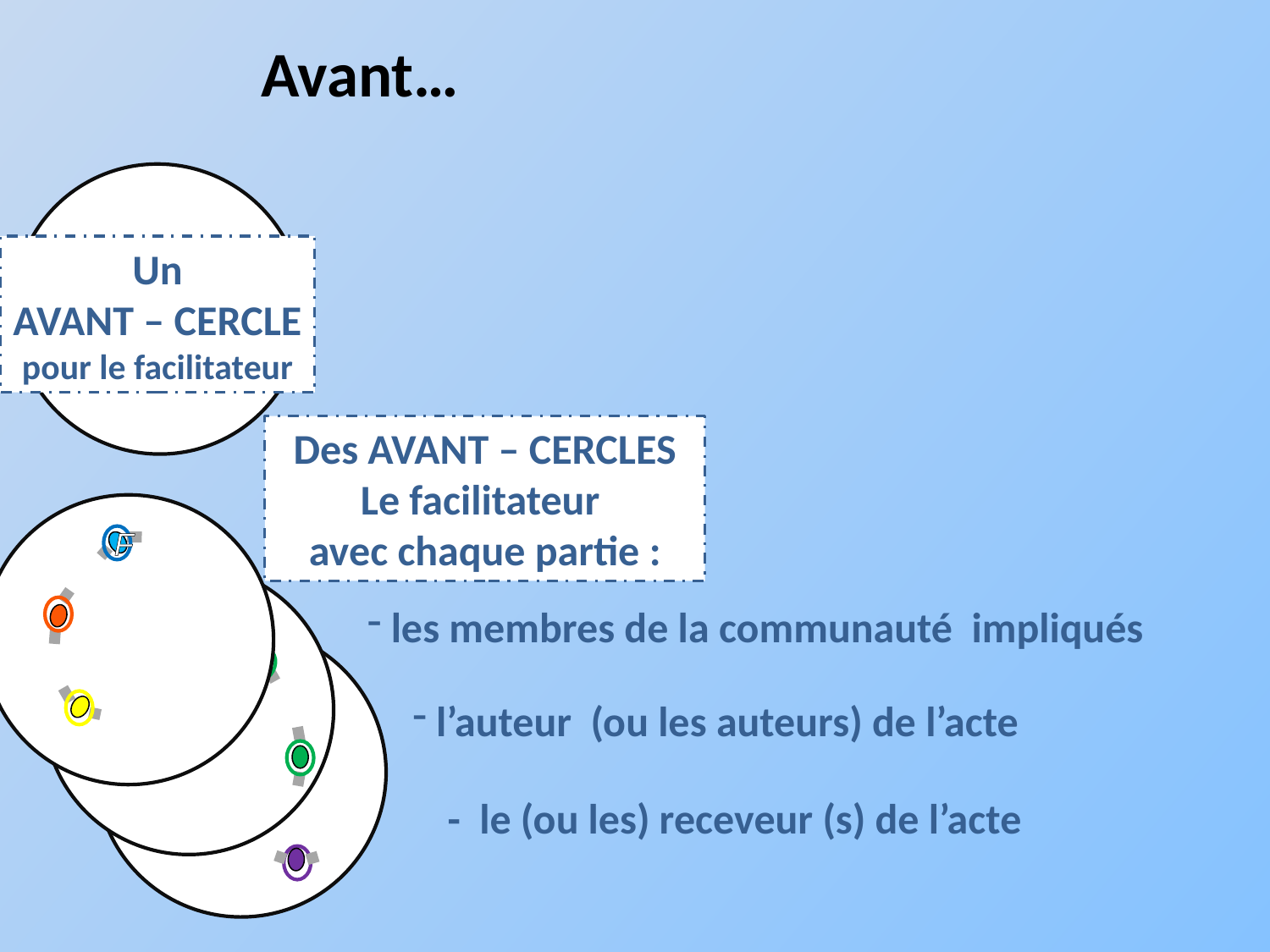

Avant…

Un
AVANT – CERCLE
pour le facilitateur
Des AVANT – CERCLES
Le facilitateur
avec chaque partie :

F

 les membres de la communauté  impliqués

F

 l’auteur  (ou les auteurs) de l’acte

F

-  le (ou les) receveur (s) de l’acte